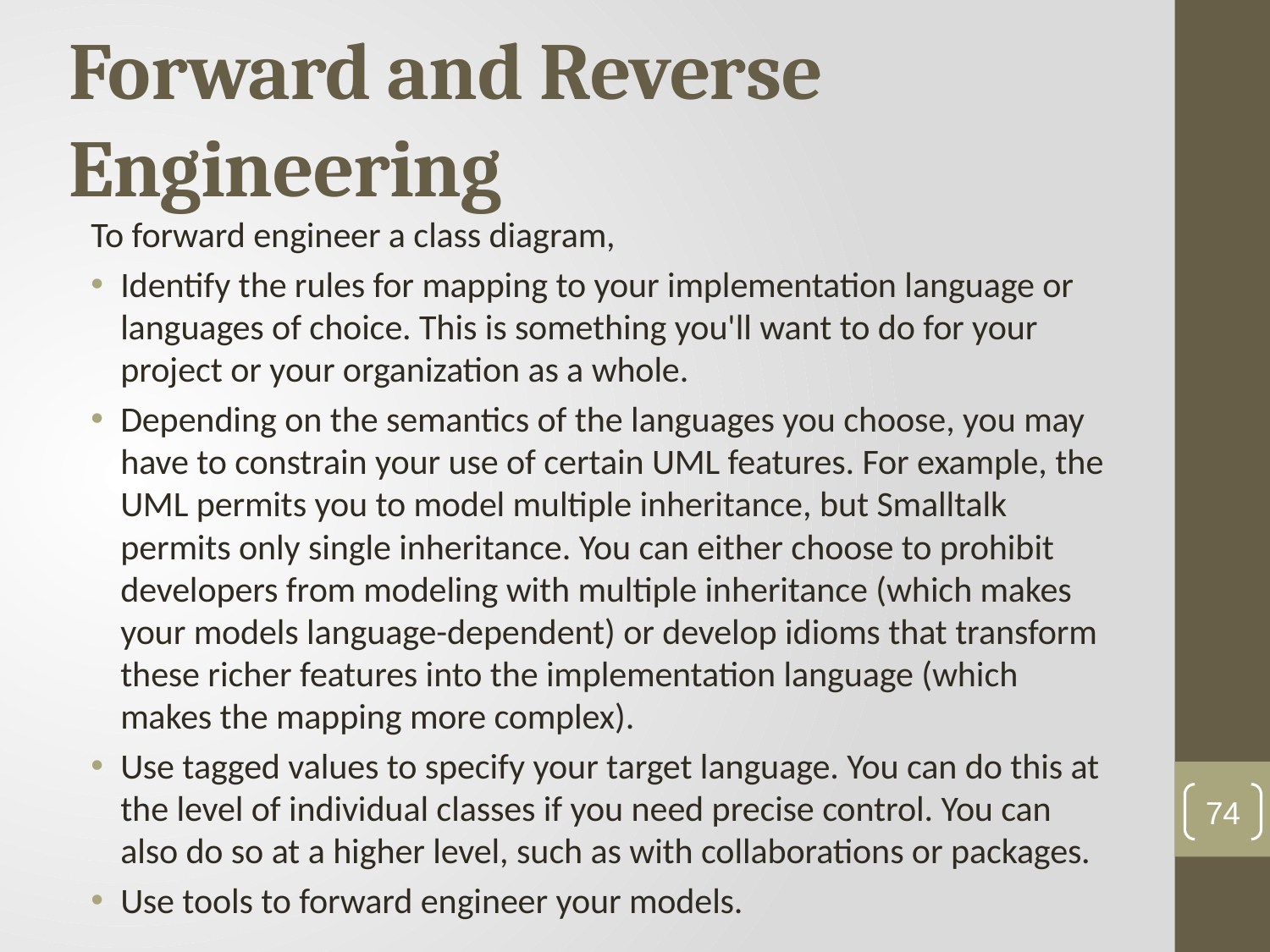

# Forward and Reverse Engineering
To forward engineer a class diagram,
Identify the rules for mapping to your implementation language or languages of choice. This is something you'll want to do for your project or your organization as a whole.
Depending on the semantics of the languages you choose, you may have to constrain your use of certain UML features. For example, the UML permits you to model multiple inheritance, but Smalltalk permits only single inheritance. You can either choose to prohibit developers from modeling with multiple inheritance (which makes your models language-dependent) or develop idioms that transform these richer features into the implementation language (which makes the mapping more complex).
Use tagged values to specify your target language. You can do this at the level of individual classes if you need precise control. You can also do so at a higher level, such as with collaborations or packages.
Use tools to forward engineer your models.
74